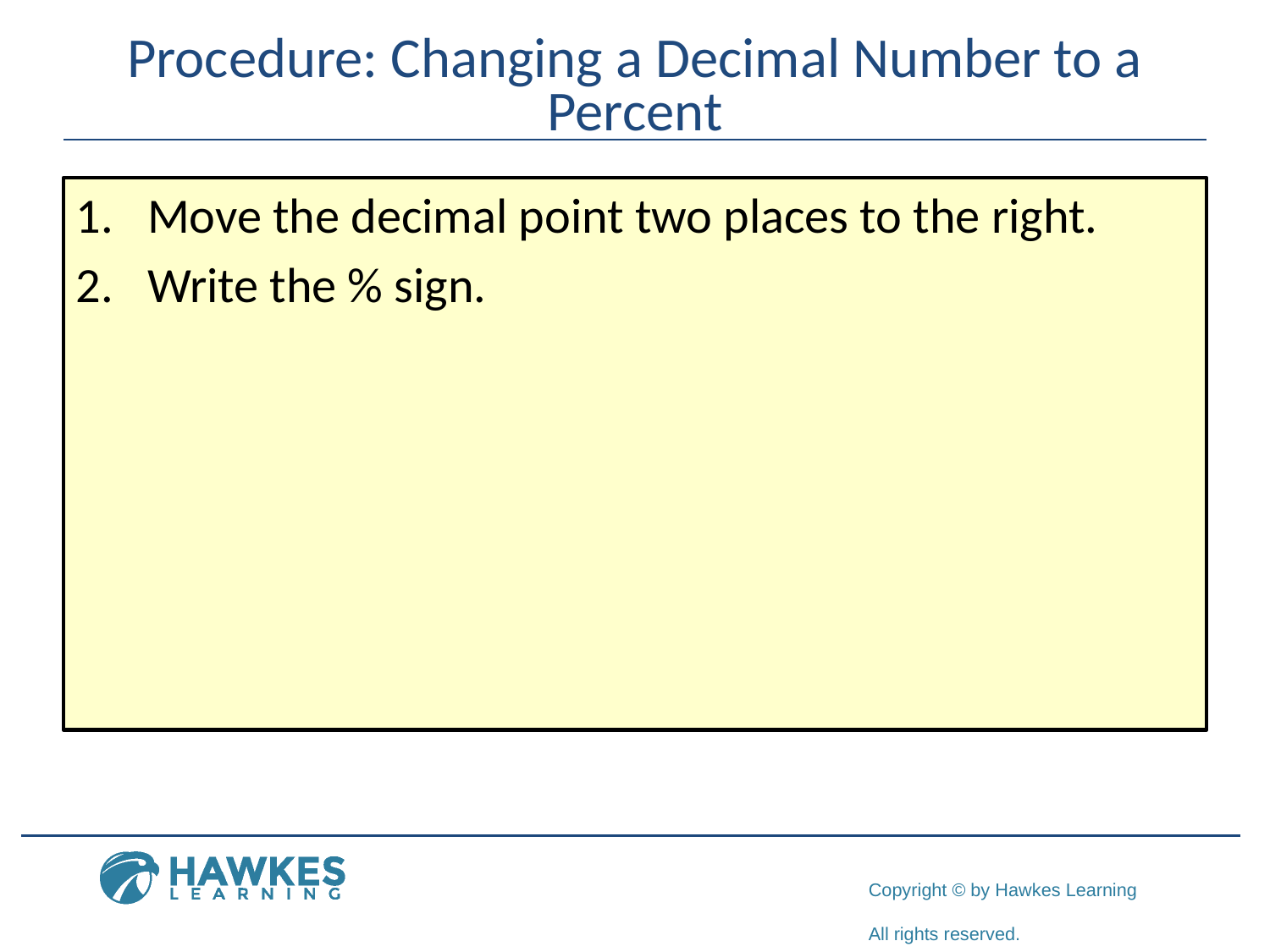

# Procedure: Changing a Decimal Number to a Percent
Move the decimal point two places to the right.
Write the % sign.